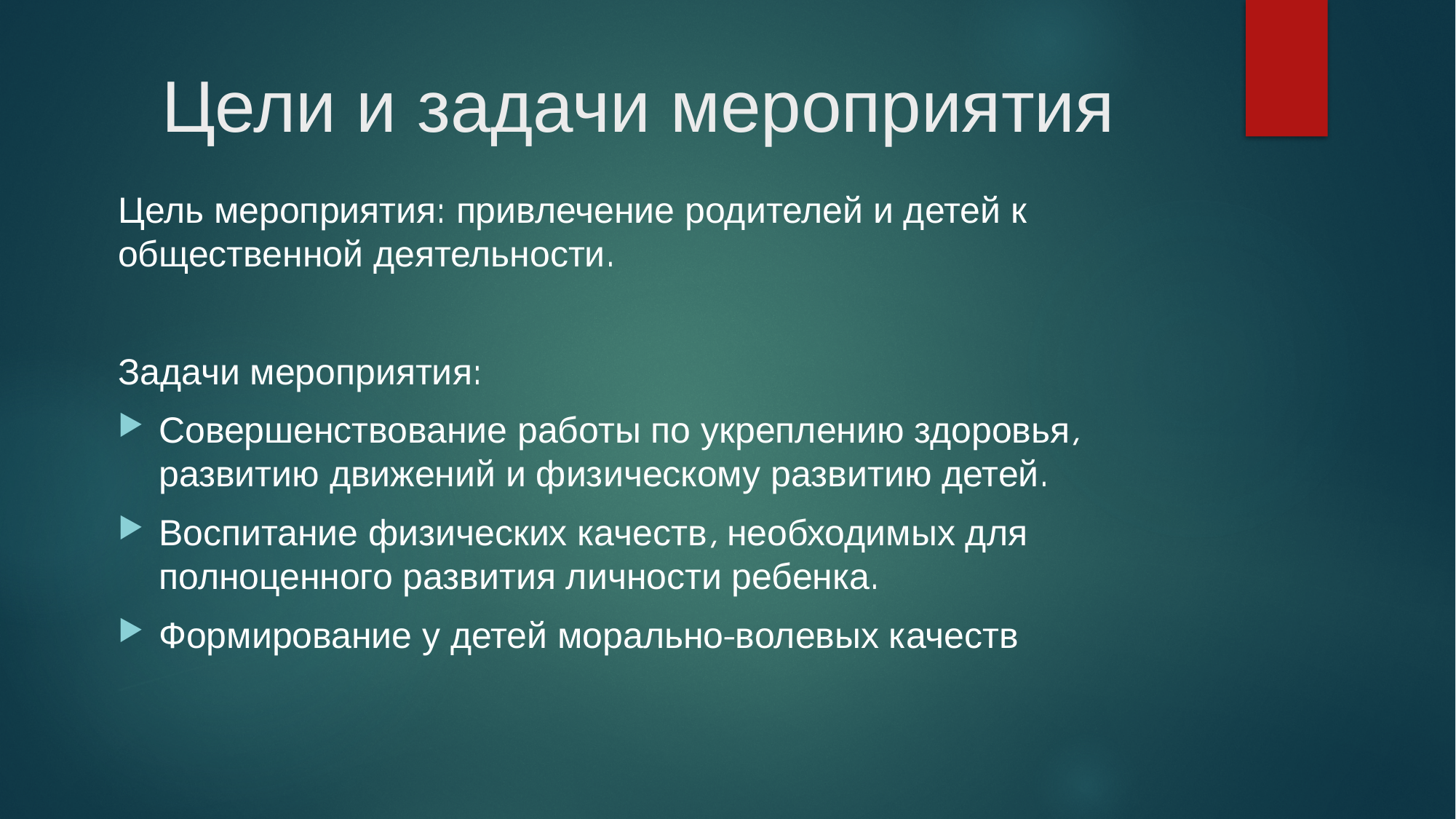

# Цели и задачи мероприятия
Цель мероприятия: привлечение родителей и детей к общественной деятельности.

Задачи мероприятия:
Совершенствование работы по укреплению здоровья, развитию движений и физическому развитию детей.
Воспитание физических качеств, необходимых для полноценного развития личности ребенка.
Формирование у детей морально-волевых качеств